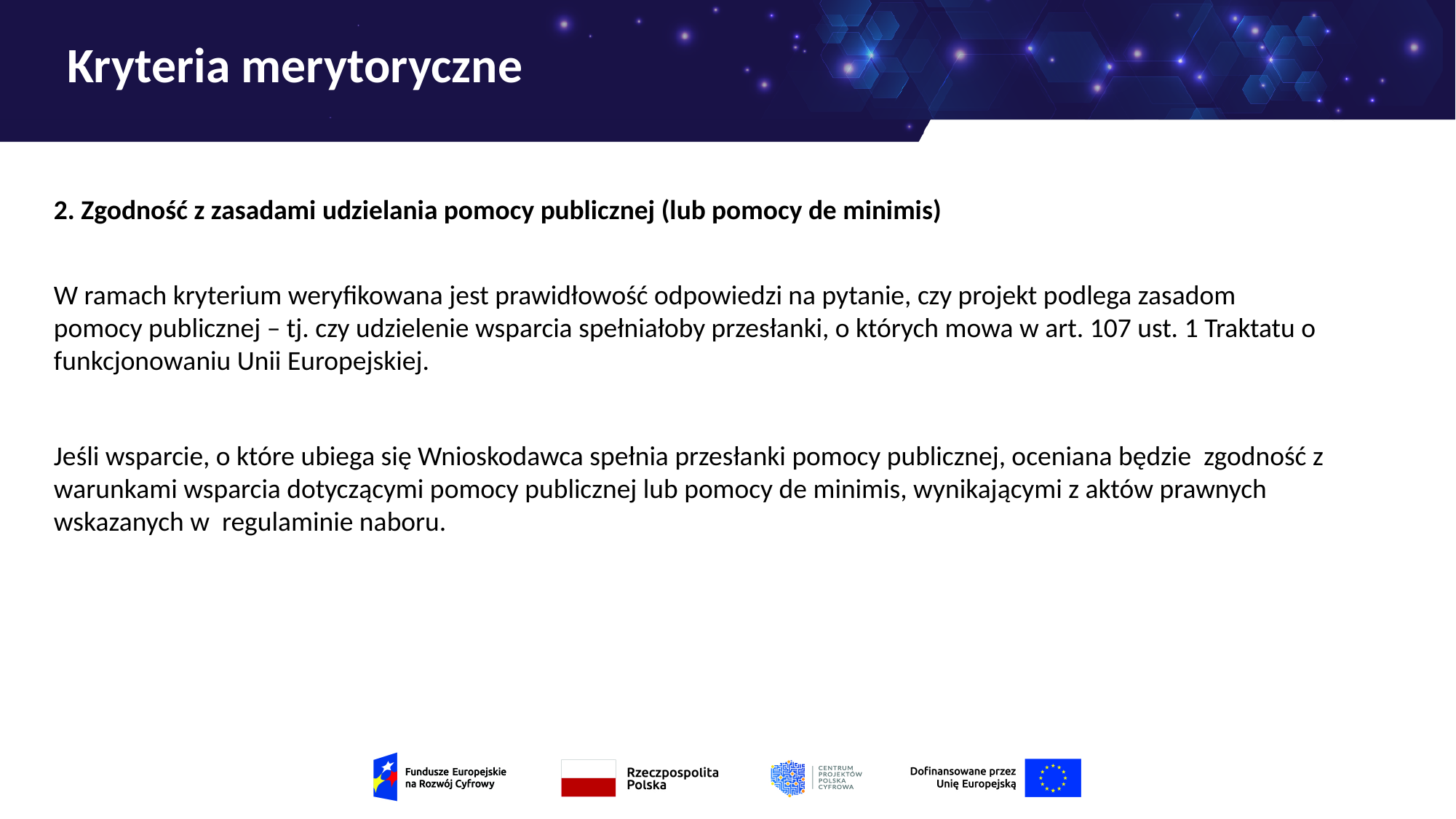

# Kryteria merytoryczne
2. Zgodność z zasadami udzielania pomocy publicznej (lub pomocy de minimis)

W ramach kryterium weryfikowana jest prawidłowość odpowiedzi na pytanie, czy projekt podlega zasadom pomocy publicznej – tj. czy udzielenie wsparcia spełniałoby przesłanki, o których mowa w art. 107 ust. 1 Traktatu o funkcjonowaniu Unii Europejskiej.

Jeśli wsparcie, o które ubiega się Wnioskodawca spełnia przesłanki pomocy publicznej, oceniana będzie  zgodność z warunkami wsparcia dotyczącymi pomocy publicznej lub pomocy de minimis, wynikającymi z aktów prawnych wskazanych w  regulaminie naboru.